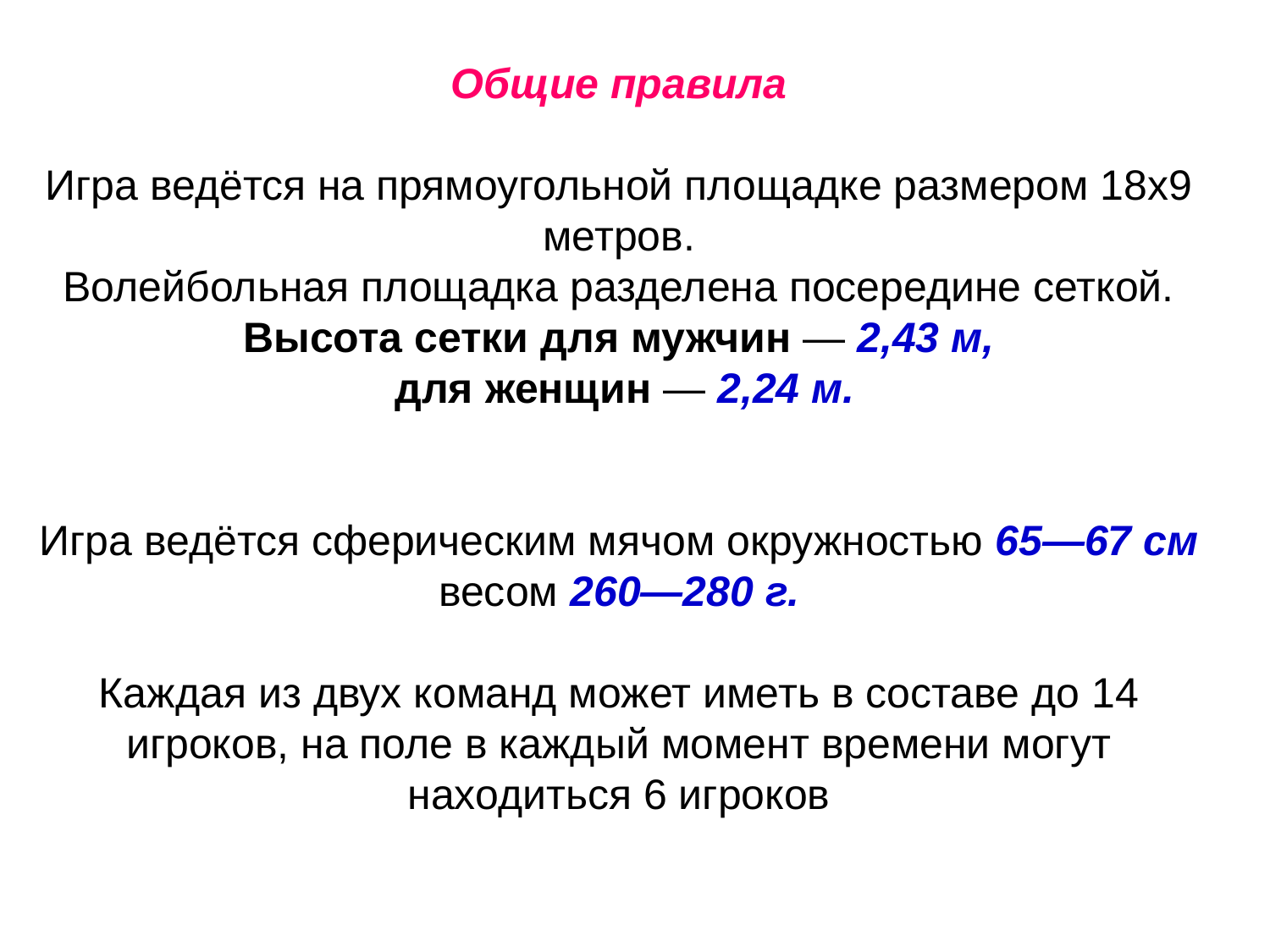

Общие правила

Игра ведётся на прямоугольной площадке размером 18х9 метров.
 Волейбольная площадка разделена посередине сеткой.
Высота сетки для мужчин — 2,43 м,
 для женщин — 2,24 м.

Игра ведётся сферическим мячом окружностью 65—67 см весом 260—280 г.

Каждая из двух команд может иметь в составе до 14 игроков, на поле в каждый момент времени могут находиться 6 игроков